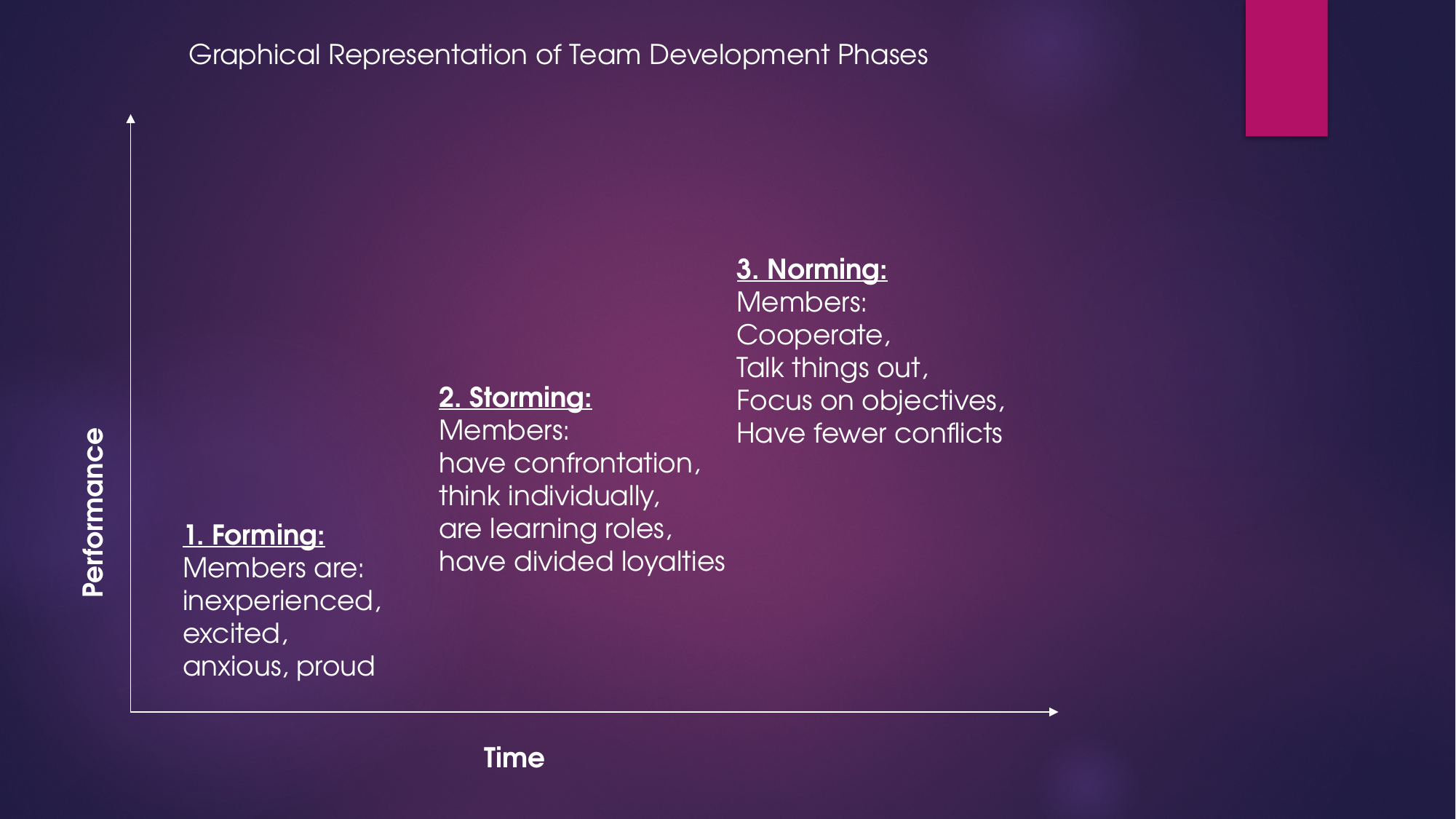

Graphical Representation of Team Development Phases
3. Norming:
Members:
Cooperate,
Talk things out,
Focus on objectives,
Have fewer conflicts
2. Storming:
Members:
have confrontation,
think individually,
are learning roles,
have divided loyalties
Performance
1. Forming:
Members are: inexperienced, excited, anxious, proud
Time